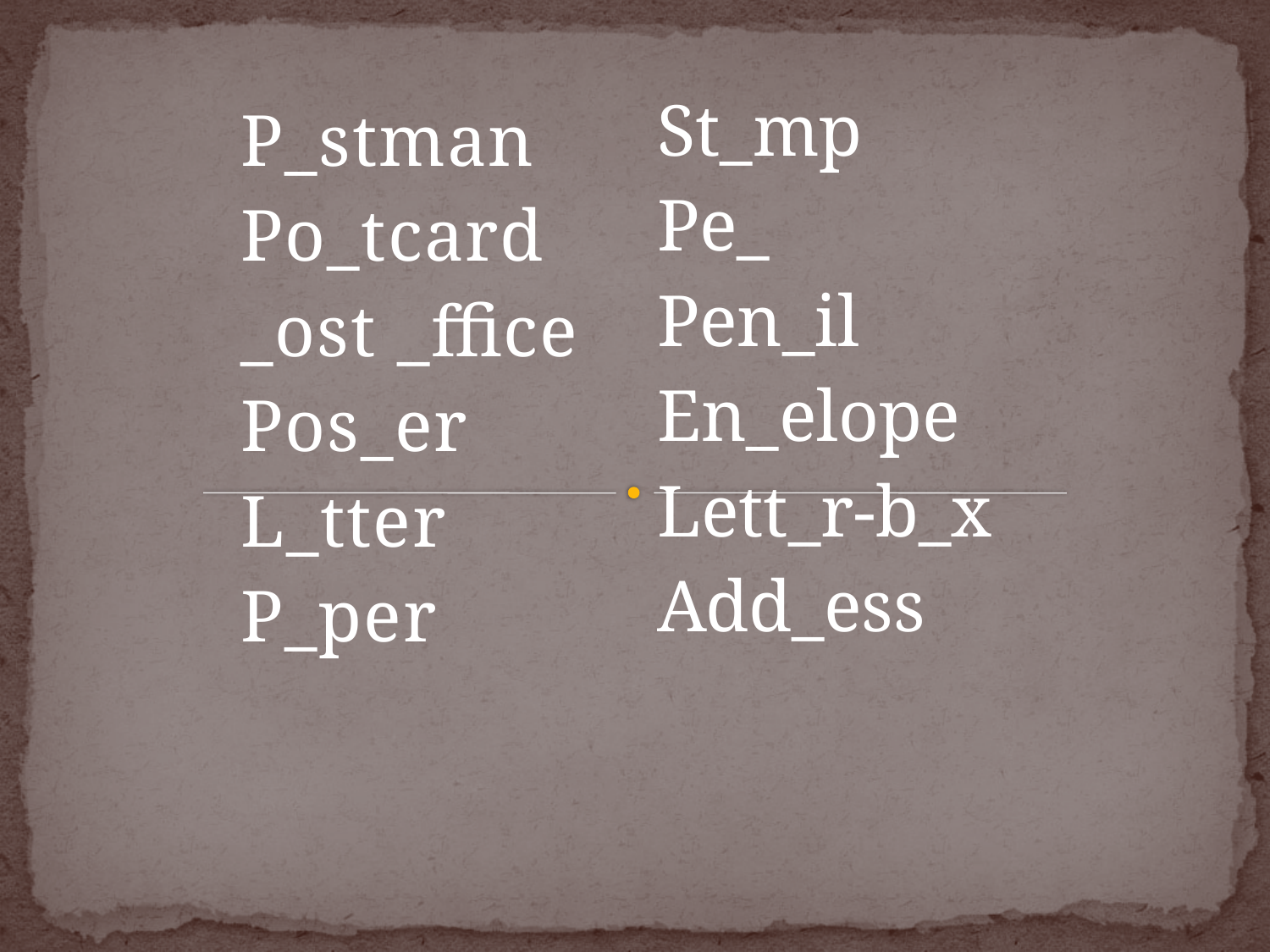

St_mp
Pe_
Pen_il
En_elope
Lett_r-b_x
Add_ess
P_stman
Po_tcard
_ost _ffice
Pos_er
L_tter
P_per